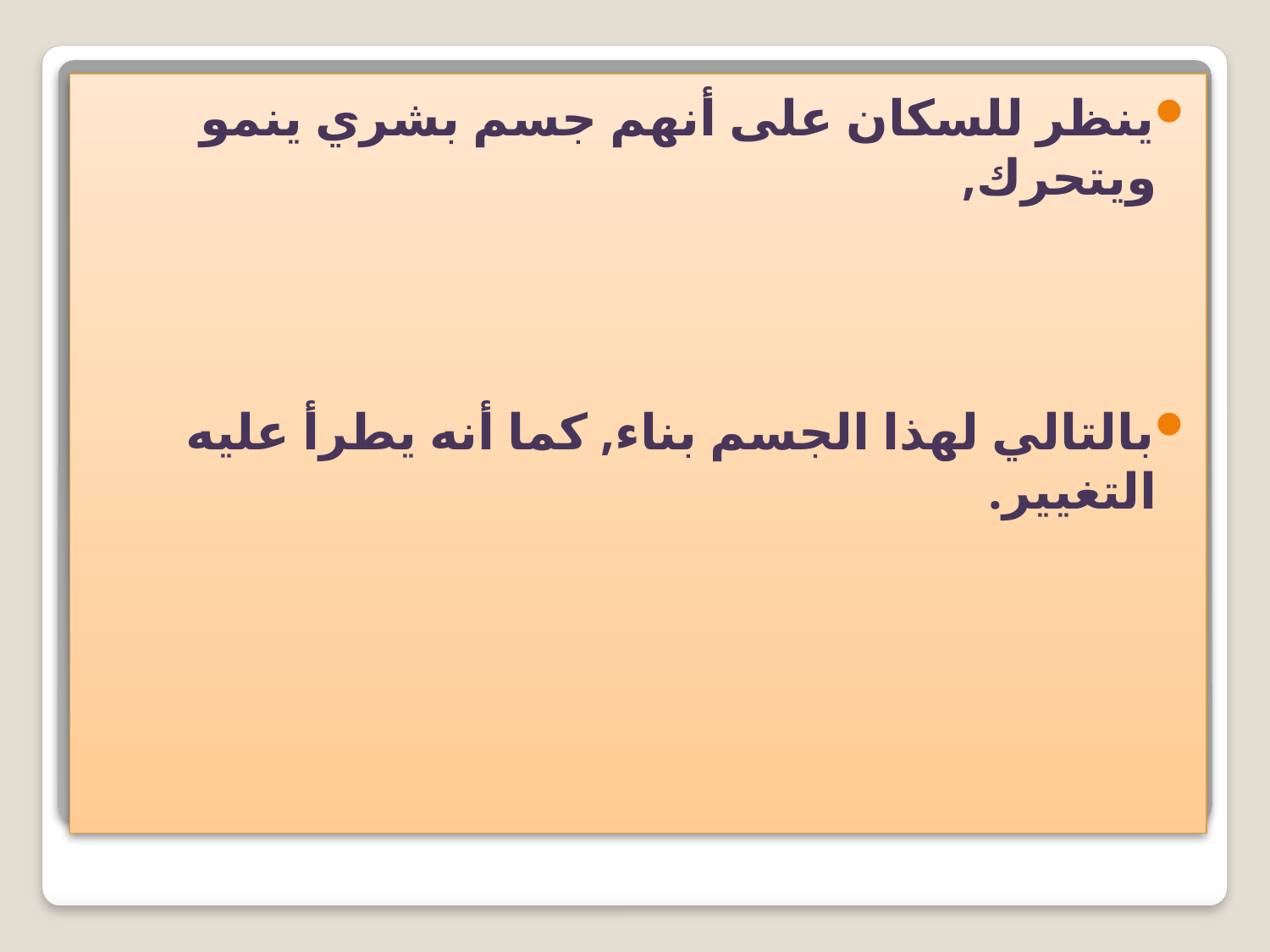

ينظر للسكان على أنهم جسم بشري ينمو ويتحرك,

بالتالي لهذا الجسم بناء, كما أنه يطرأ عليه التغيير.

#